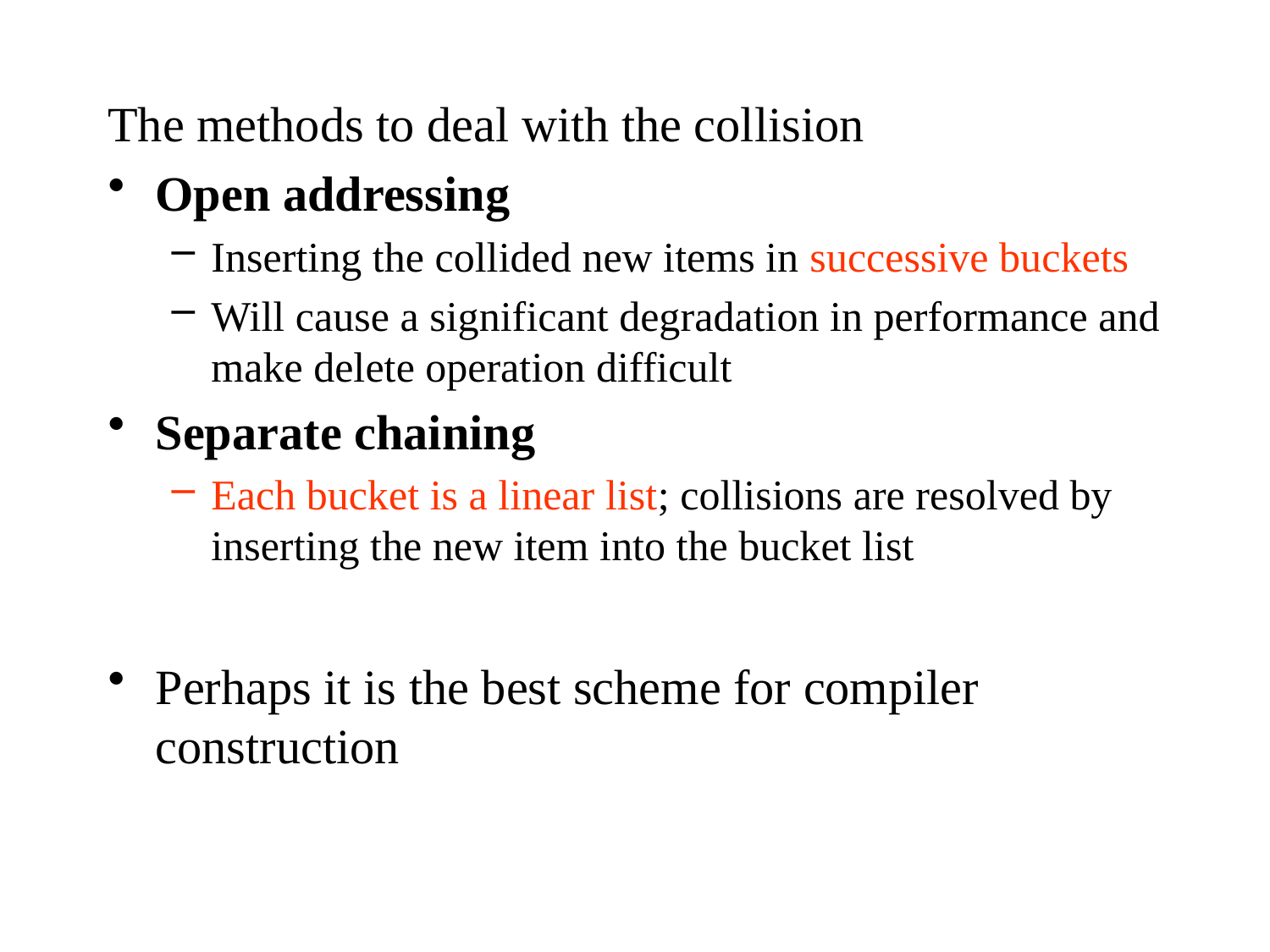

The methods to deal with the collision
Open addressing
Inserting the collided new items in successive buckets
Will cause a significant degradation in performance and make delete operation difficult
Separate chaining
Each bucket is a linear list; collisions are resolved by inserting the new item into the bucket list

Perhaps it is the best scheme for compiler construction